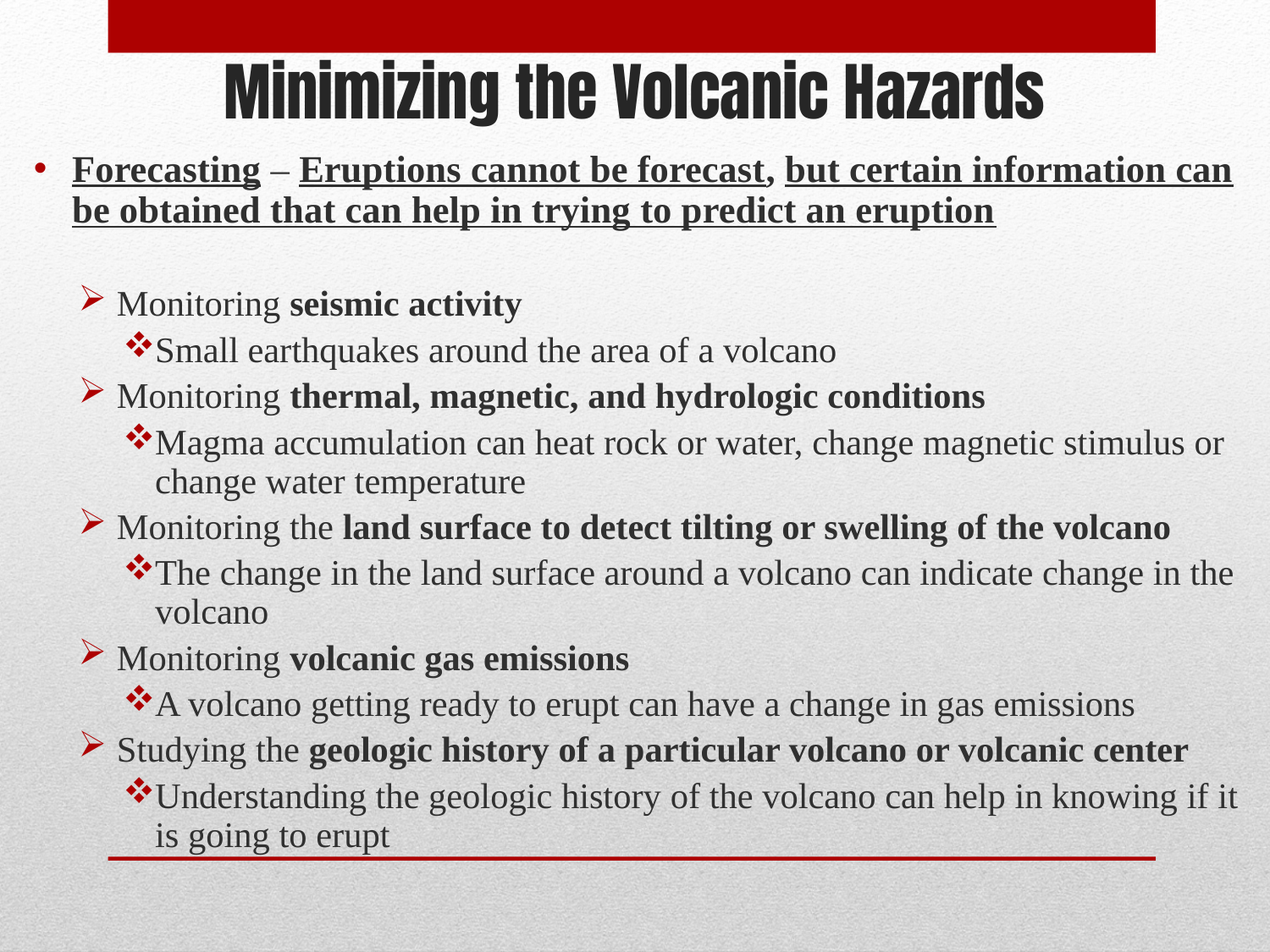

# Minimizing the Volcanic Hazards
Forecasting – Eruptions cannot be forecast, but certain information can be obtained that can help in trying to predict an eruption

Monitoring seismic activity
Small earthquakes around the area of a volcano
Monitoring thermal, magnetic, and hydrologic conditions
Magma accumulation can heat rock or water, change magnetic stimulus or change water temperature
Monitoring the land surface to detect tilting or swelling of the volcano
The change in the land surface around a volcano can indicate change in the volcano
Monitoring volcanic gas emissions
A volcano getting ready to erupt can have a change in gas emissions
Studying the geologic history of a particular volcano or volcanic center
Understanding the geologic history of the volcano can help in knowing if it is going to erupt